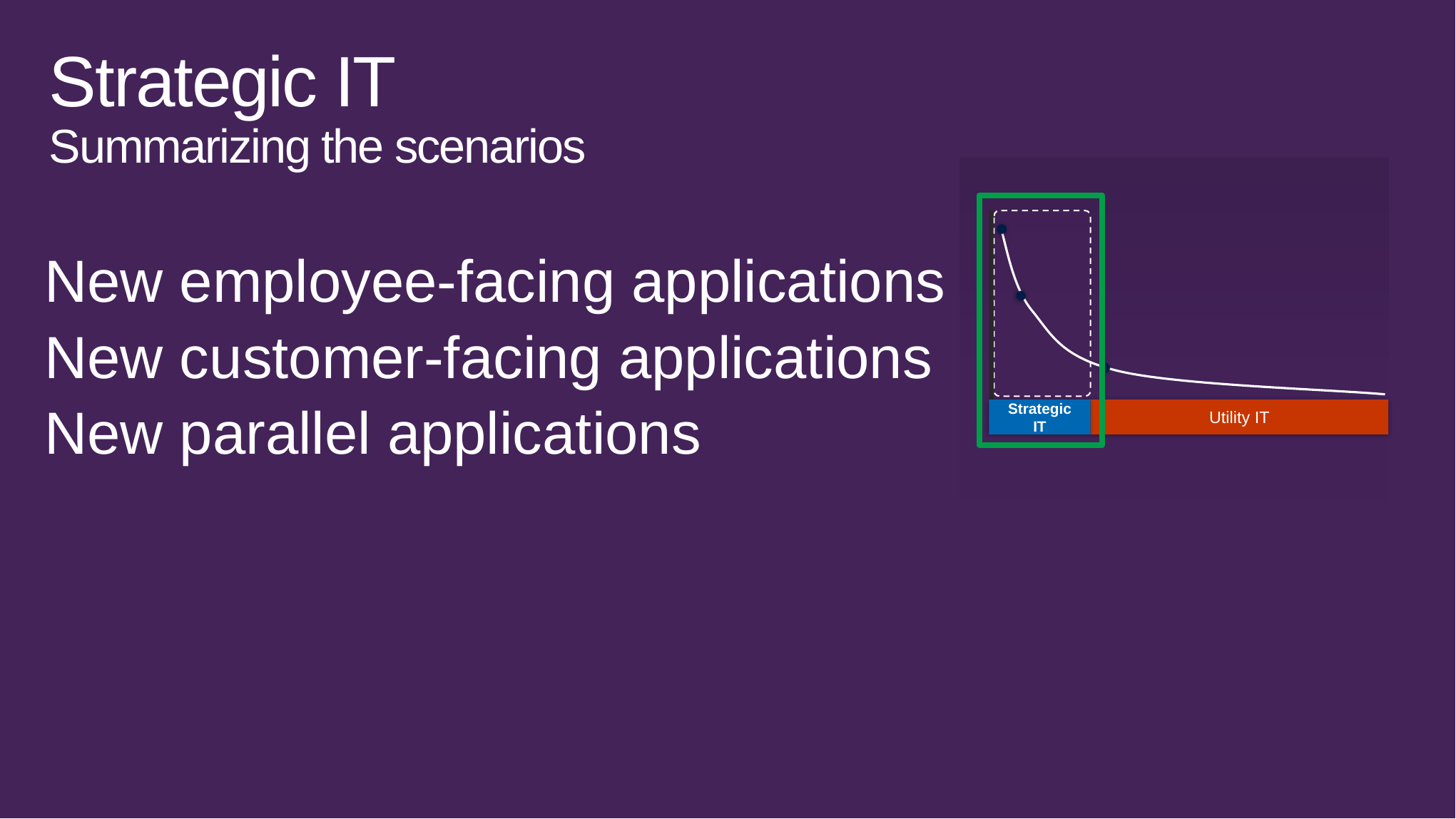

# Strategic IT Summarizing the scenarios

Strategic IT
Utility IT
New employee-facing applications
New customer-facing applications
New parallel applications